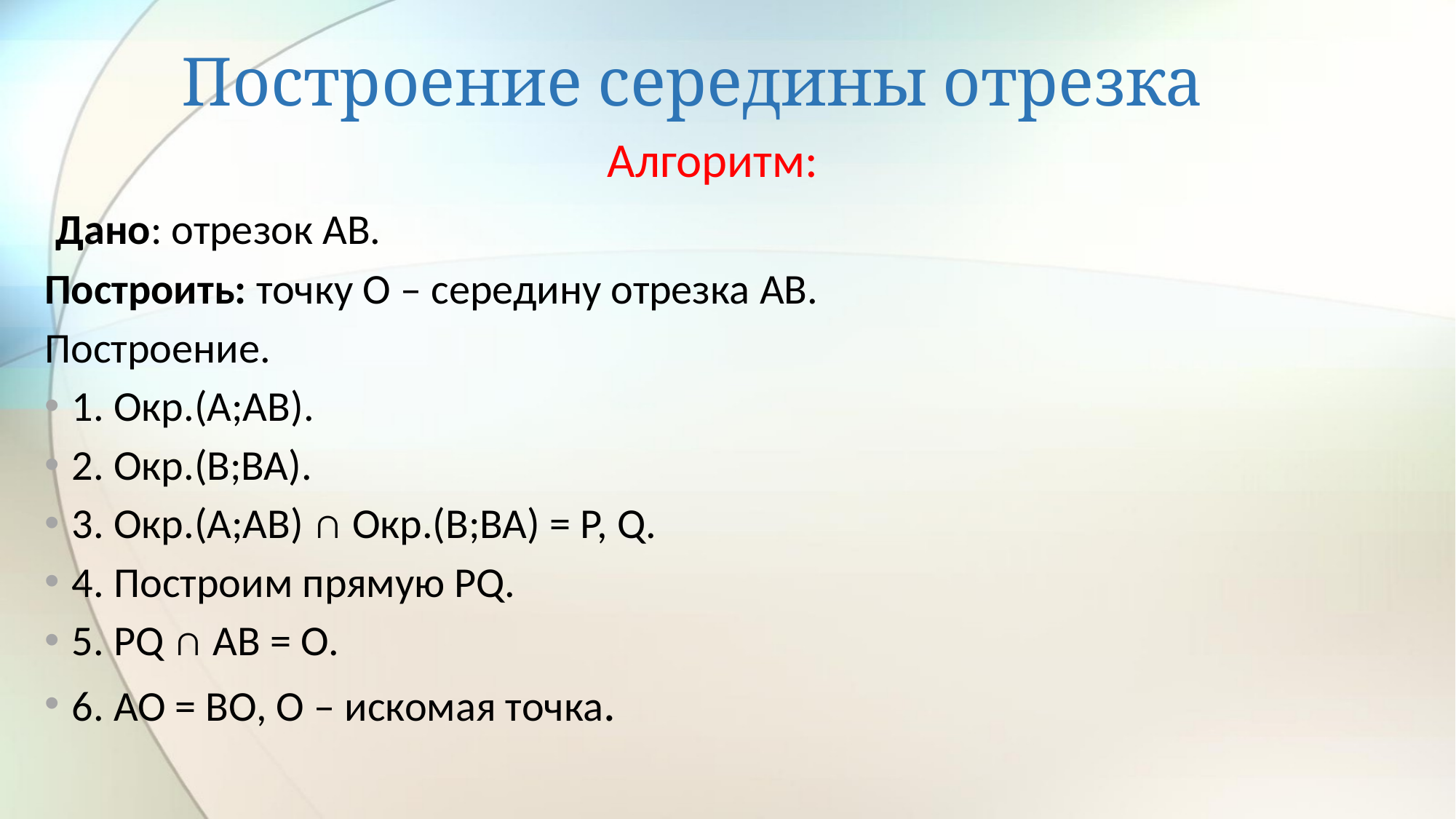

# Построение середины отрезка
Алгоритм:
 Дано: отрезок АВ.
Построить: точку О – середину отрезка АВ.
Построение.
1. Окр.(A;AB).
2. Окр.(B;BA).
3. Окр.(A;AB) ∩ Окр.(B;BA) = P, Q.
4. Построим прямую PQ.
5. PQ ∩ AB = O.
6. AO = BO, O – искомая точка.